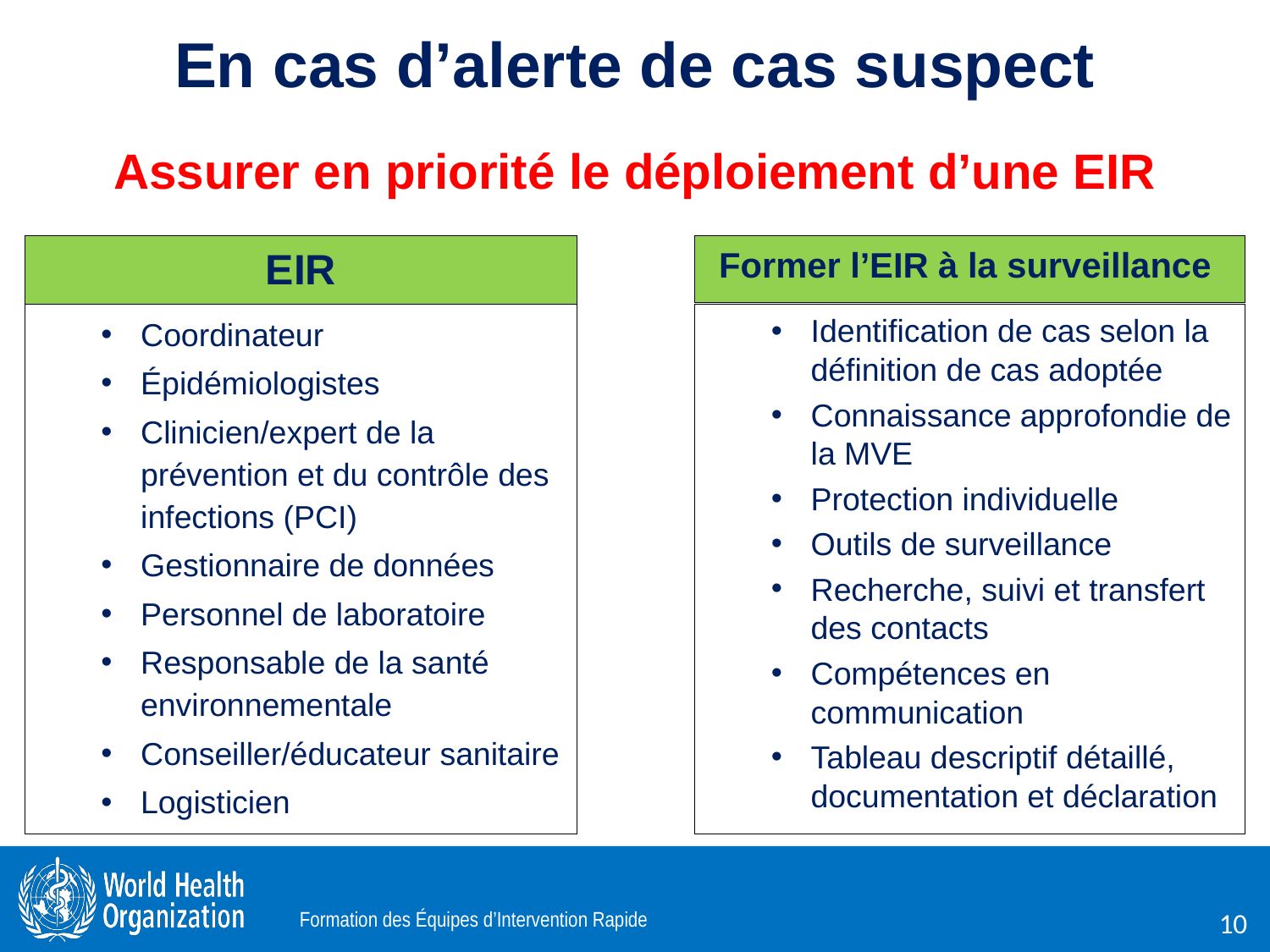

En cas d’alerte de cas suspect
# Assurer en priorité le déploiement d’une EIR
EIR
Former l’EIR à la surveillance
Coordinateur
Épidémiologistes
Clinicien/expert de la prévention et du contrôle des infections (PCI)
Gestionnaire de données
Personnel de laboratoire
Responsable de la santé environnementale
Conseiller/éducateur sanitaire
Logisticien
Identification de cas selon la définition de cas adoptée
Connaissance approfondie de la MVE
Protection individuelle
Outils de surveillance
Recherche, suivi et transfert des contacts
Compétences en communication
Tableau descriptif détaillé, documentation et déclaration